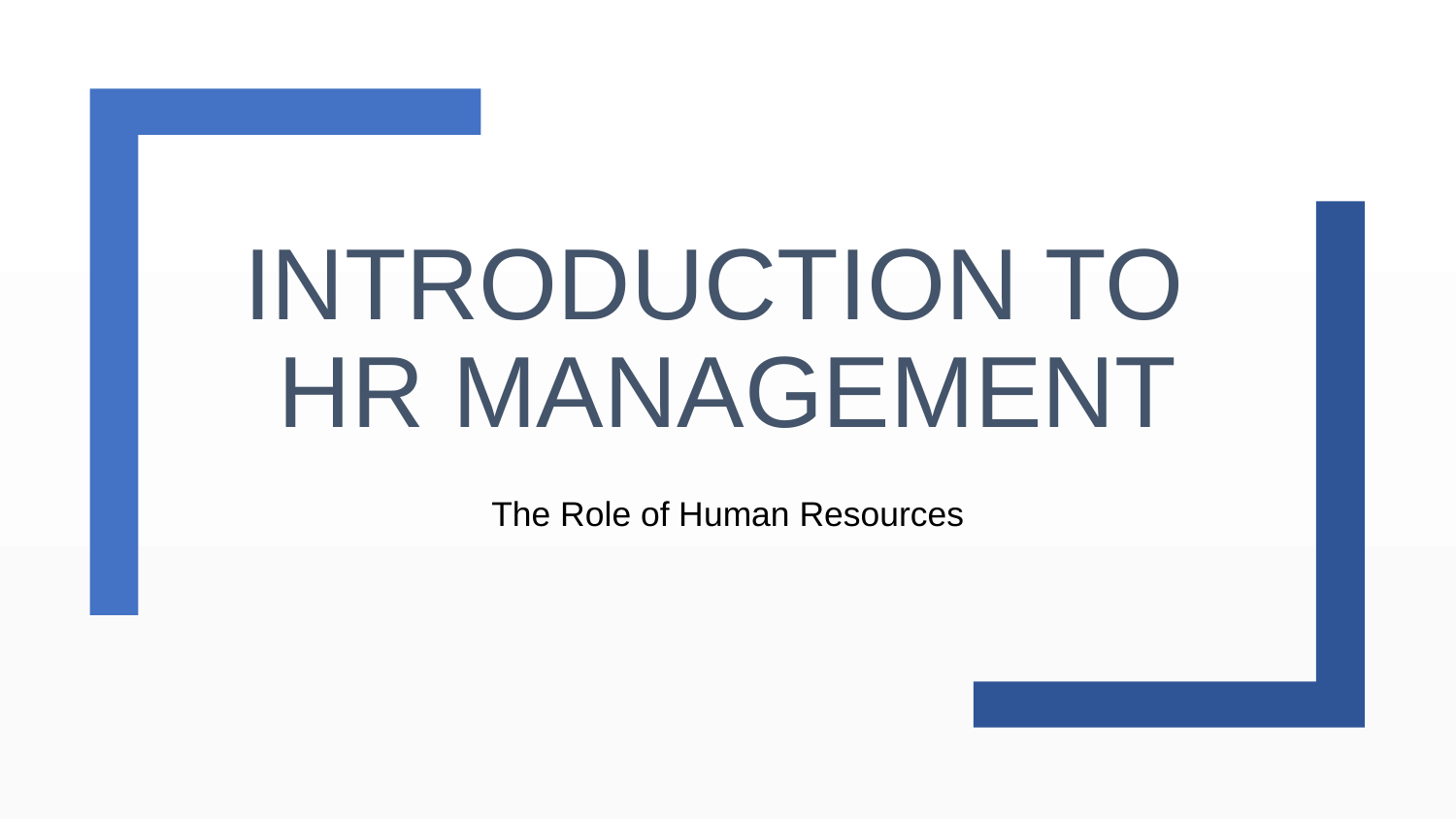

# Introduction to
HR Management
The Role of Human Resources